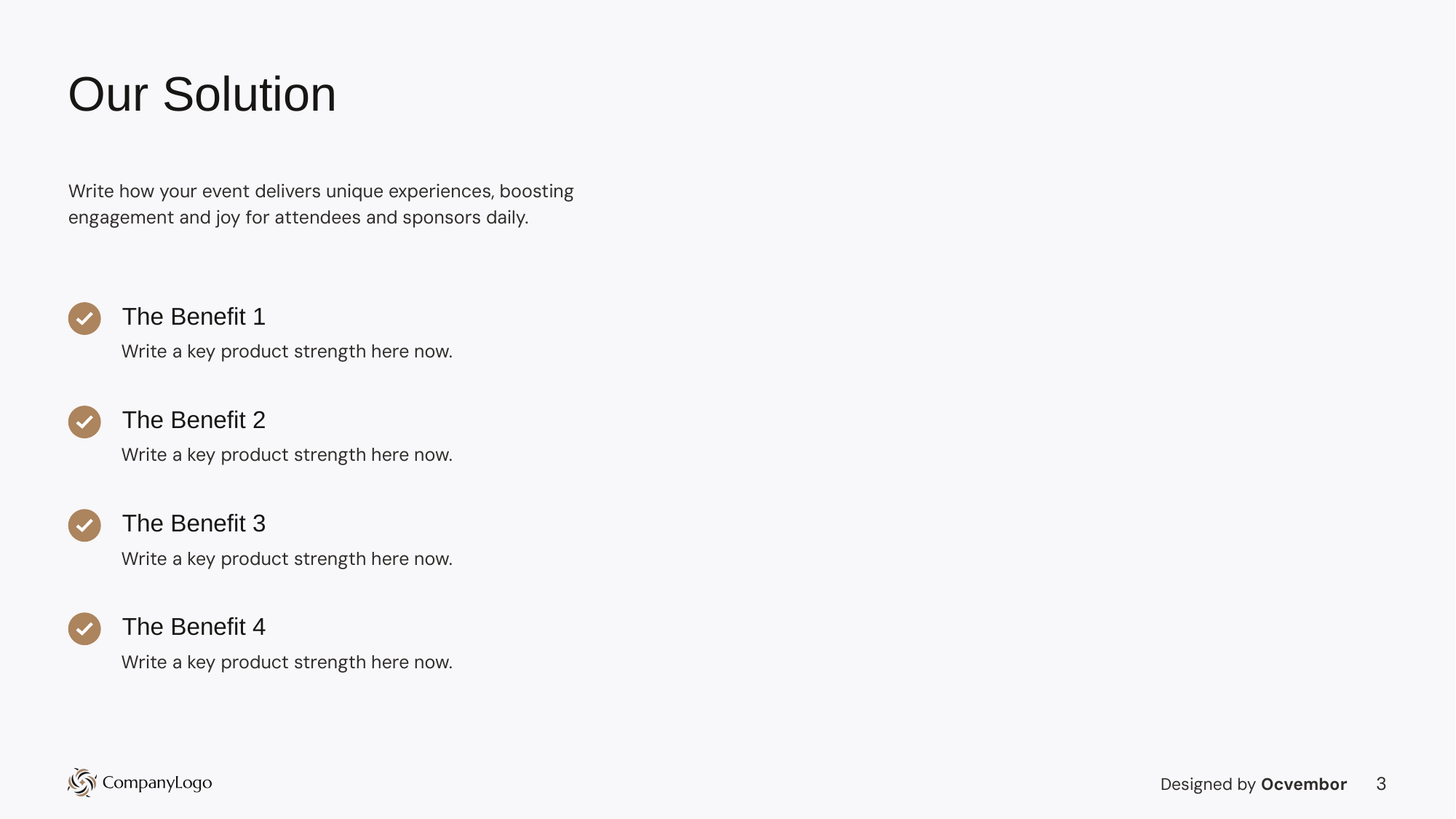

# Our Solution

Write how your event delivers unique experiences, boosting engagement and joy for attendees and sponsors daily.

The Benefit 1

Write a key product strength here now.
The Benefit 2

Write a key product strength here now.
The Benefit 3

Write a key product strength here now.
The Benefit 4

Write a key product strength here now.